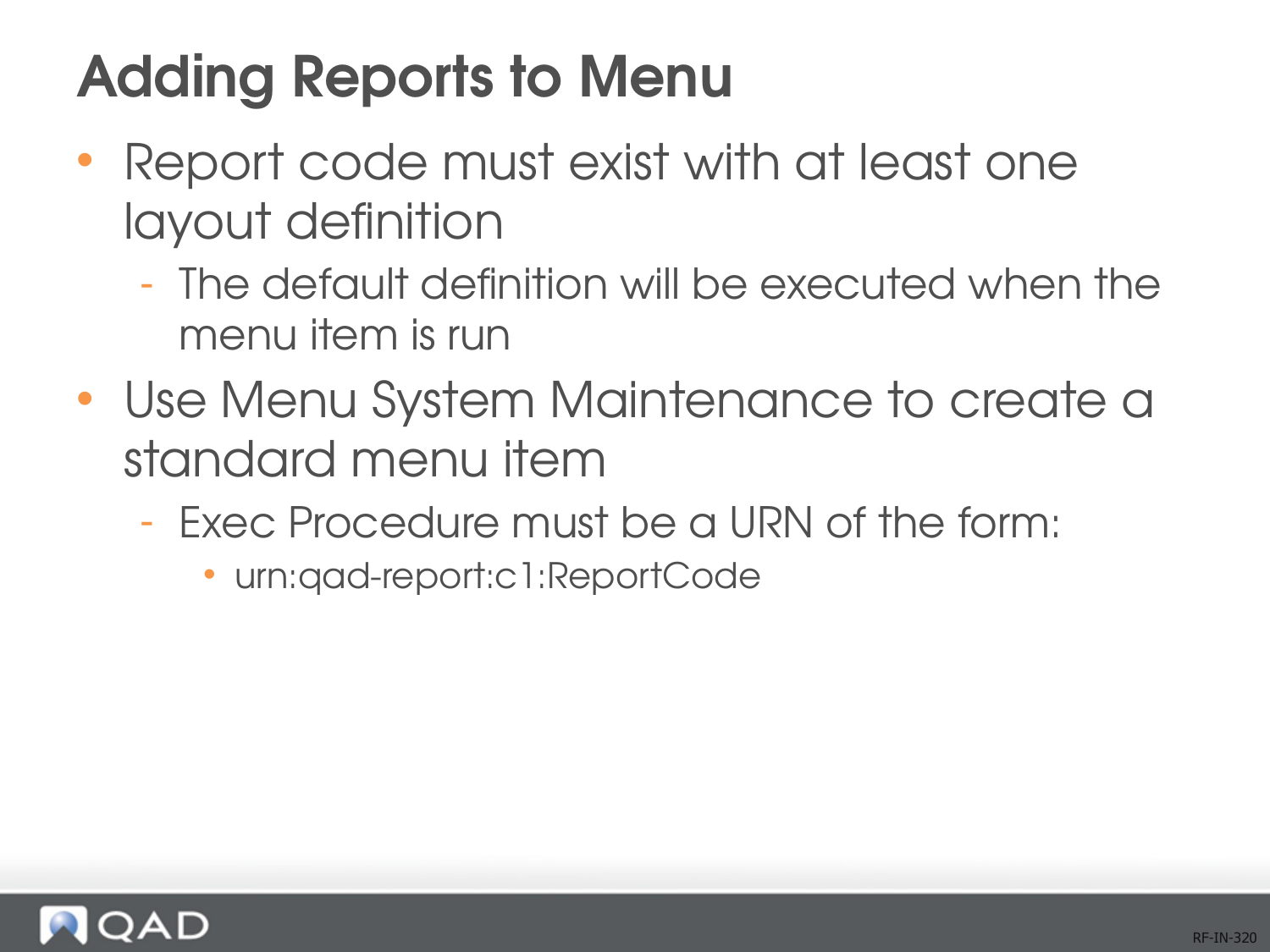

# Adding Reports to Menu
Report code must exist with at least one layout definition
The default definition will be executed when the menu item is run
Use Menu System Maintenance to create a standard menu item
Exec Procedure must be a URN of the form:
urn:qad-report:c1:ReportCode
RF-IN-320